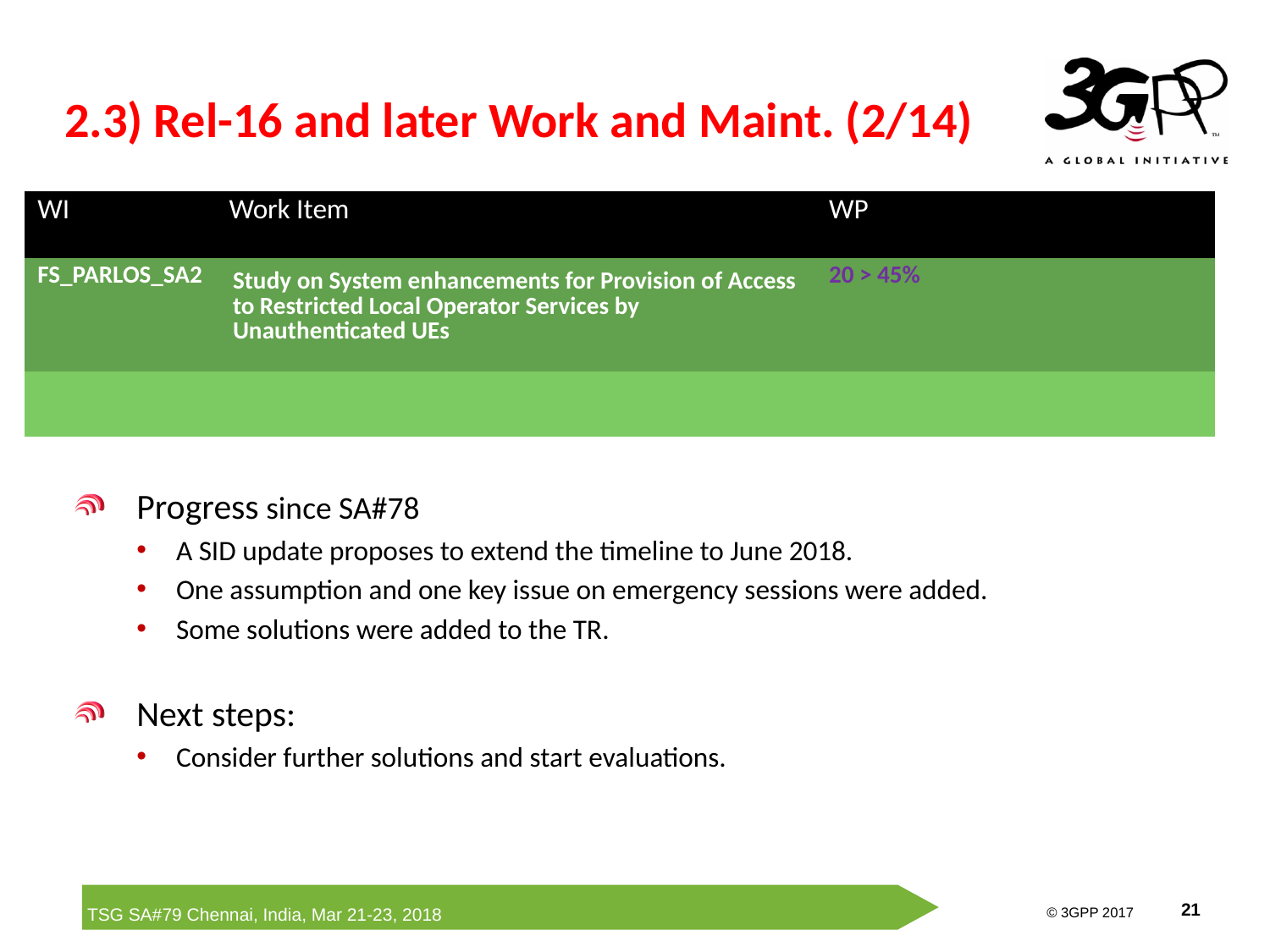

# 2.3) Rel-16 and later Work and Maint. (2/14)
| WI | Work Item | WP |  |  |
| --- | --- | --- | --- | --- |
| FS\_PARLOS\_SA2 | Study on System enhancements for Provision of Access to Restricted Local Operator Services by Unauthenticated UEs | 20 > 45% |  |  |
|  |  |  |  |  |
Progress since SA#78
A SID update proposes to extend the timeline to June 2018.
One assumption and one key issue on emergency sessions were added.
Some solutions were added to the TR.

Next steps:
Consider further solutions and start evaluations.